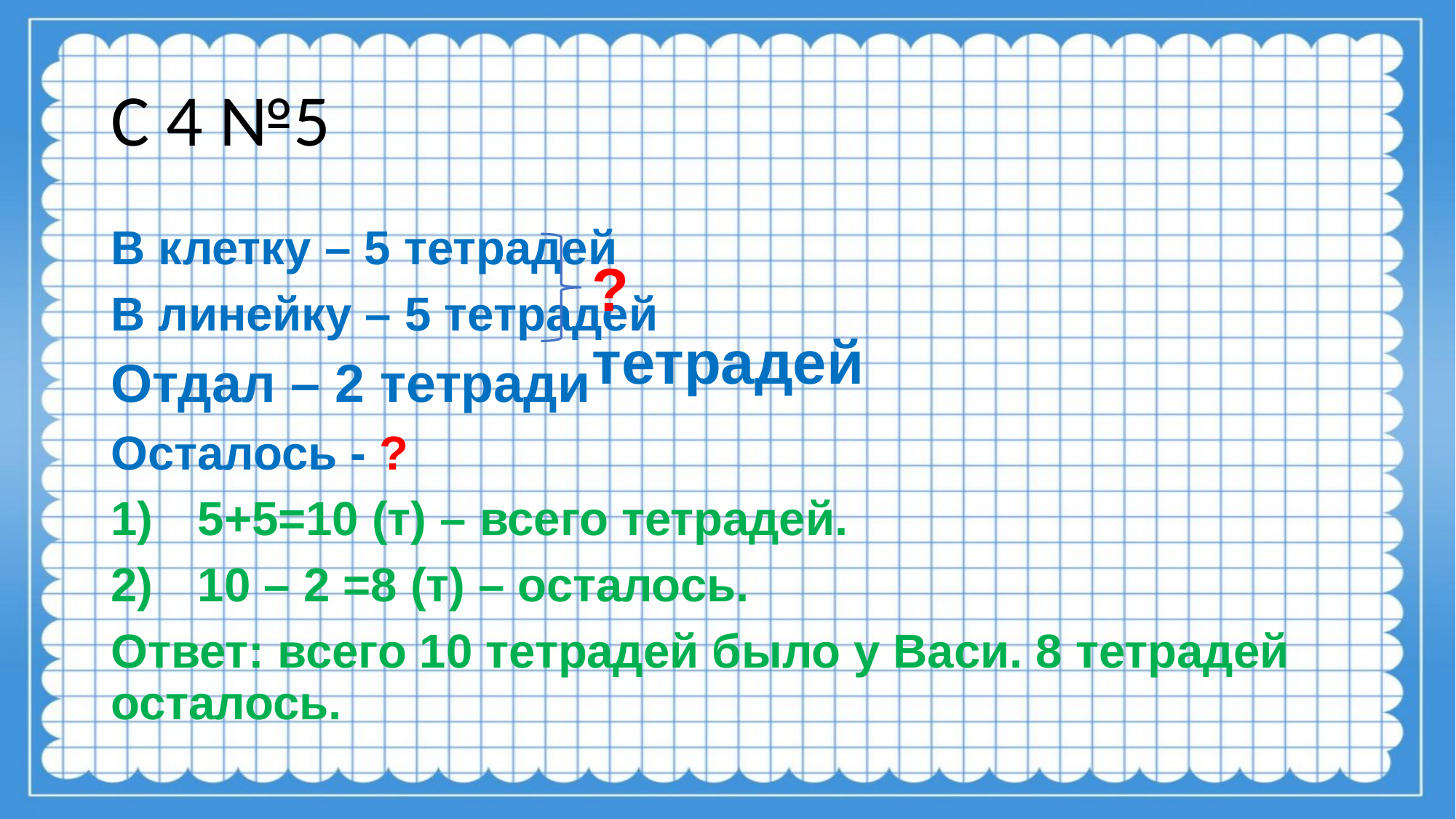

# С 4 №5
В клетку – 5 тетрадей
В линейку – 5 тетрадей
Отдал – 2 тетради
Осталось - ?
5+5=10 (т) – всего тетрадей.
10 – 2 =8 (т) – осталось.
Ответ: всего 10 тетрадей было у Васи. 8 тетрадей осталось.

? тетрадей